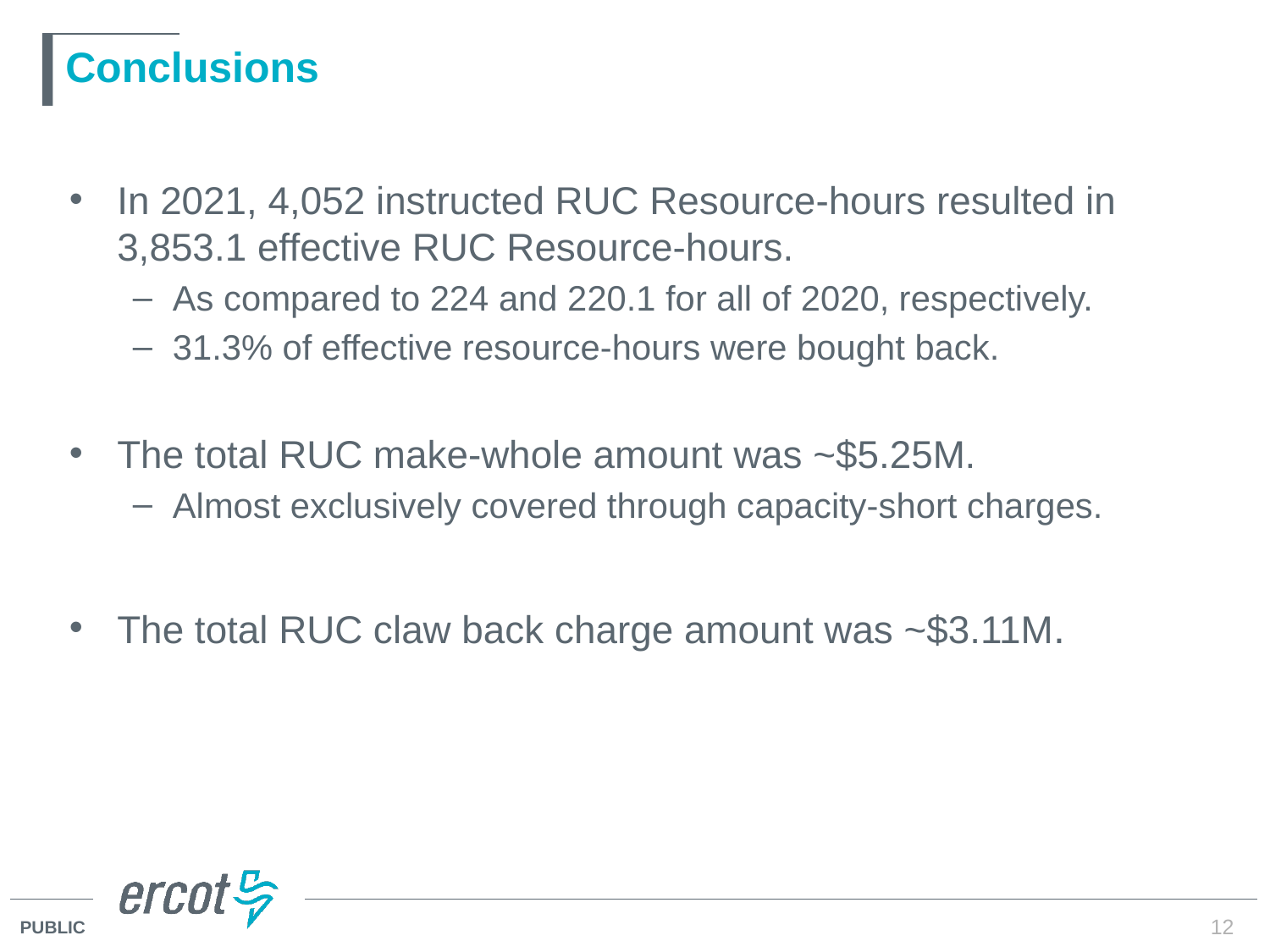

# Conclusions
In 2021, 4,052 instructed RUC Resource-hours resulted in 3,853.1 effective RUC Resource-hours.
As compared to 224 and 220.1 for all of 2020, respectively.
31.3% of effective resource-hours were bought back.

The total RUC make-whole amount was ~$5.25M.
Almost exclusively covered through capacity-short charges.

The total RUC claw back charge amount was ~$3.11M.

12